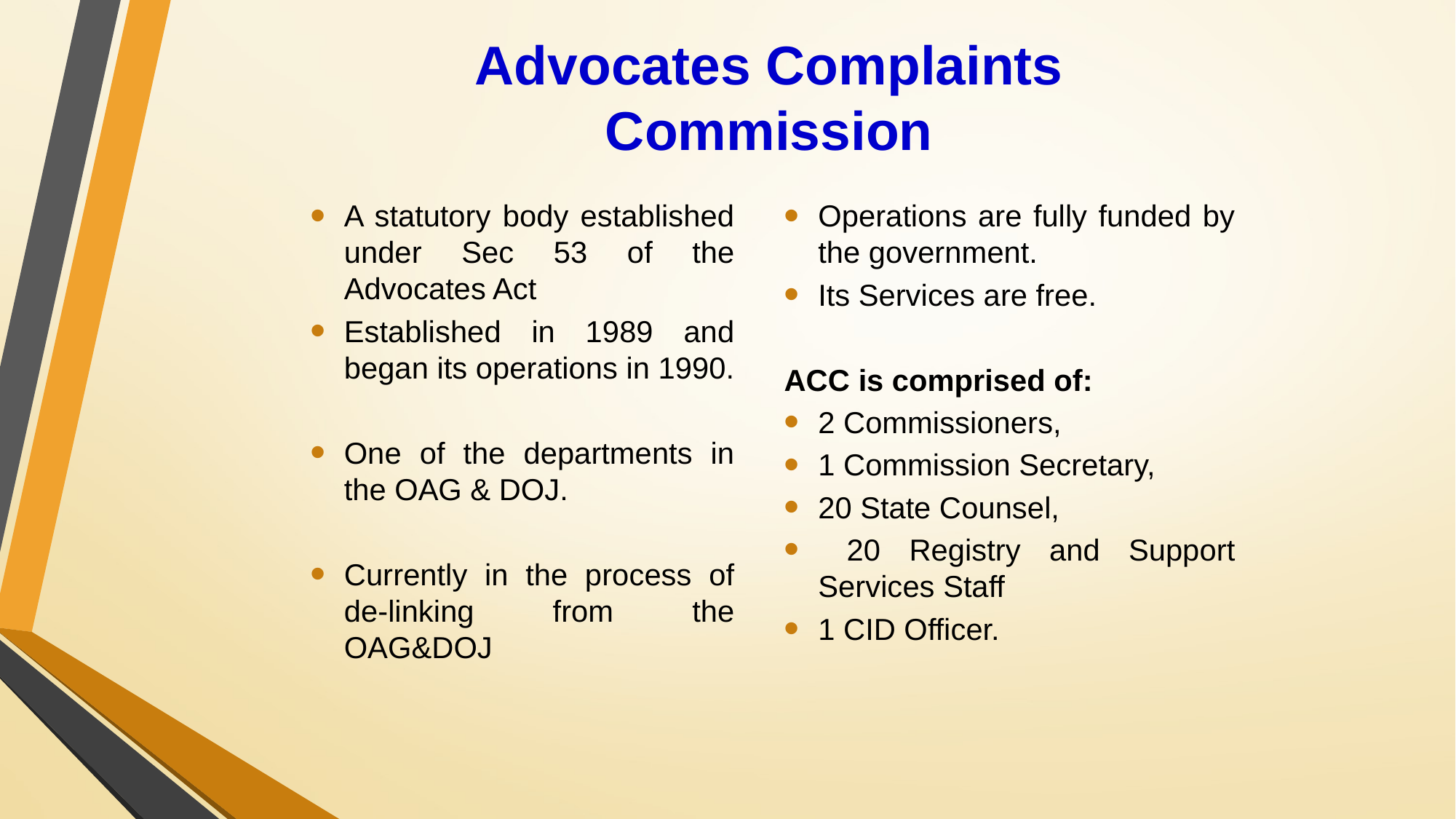

# Advocates Complaints Commission
Operations are fully funded by the government.
Its Services are free.

ACC is comprised of:
2 Commissioners,
1 Commission Secretary,
20 State Counsel,
 20 Registry and Support Services Staff
1 CID Officer.

A statutory body established under Sec 53 of the Advocates Act
Established in 1989 and began its operations in 1990.

One of the departments in the OAG & DOJ.

Currently in the process of de-linking from the OAG&DOJ